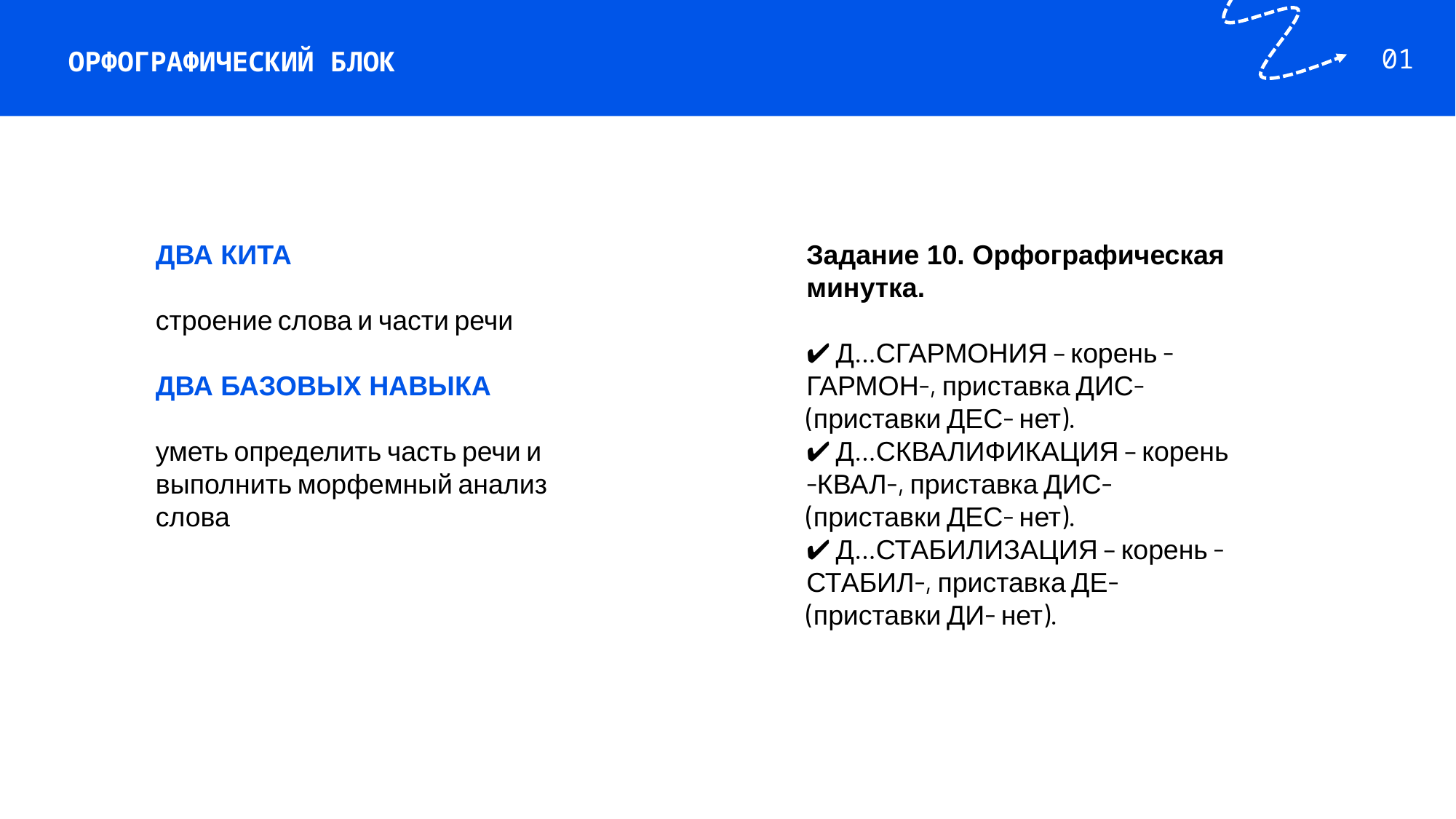

01
ОРФОГРАФИЧЕСКИЙ БЛОК
ДВА КИТА

строение слова и части речи

ДВА БАЗОВЫХ НАВЫКА

уметь определить часть речи и выполнить морфемный анализ слова
Задание 10. Орфографическая минутка.

✔️ Д…СГАРМОНИЯ – корень -ГАРМОН-, приставка ДИС- (приставки ДЕС- нет).
✔️ Д…СКВАЛИФИКАЦИЯ – корень -КВАЛ-, приставка ДИС- (приставки ДЕС- нет).
✔️ Д…СТАБИЛИЗАЦИЯ – корень -СТАБИЛ-, приставка ДЕ- (приставки ДИ- нет).